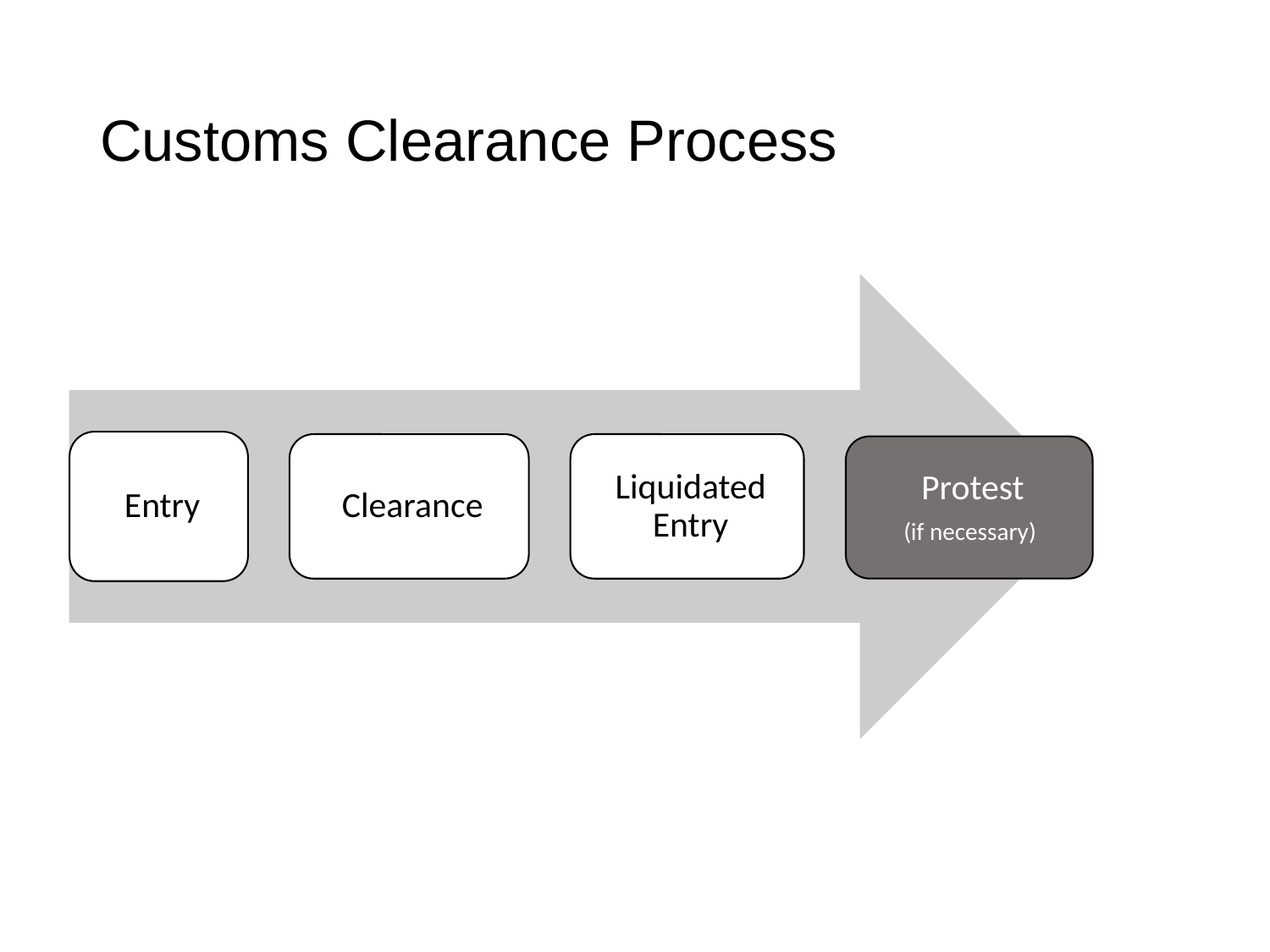

# Customs Clearance Process
Entry
Clearance
Liquidated Entry
Protest
(if necessary)